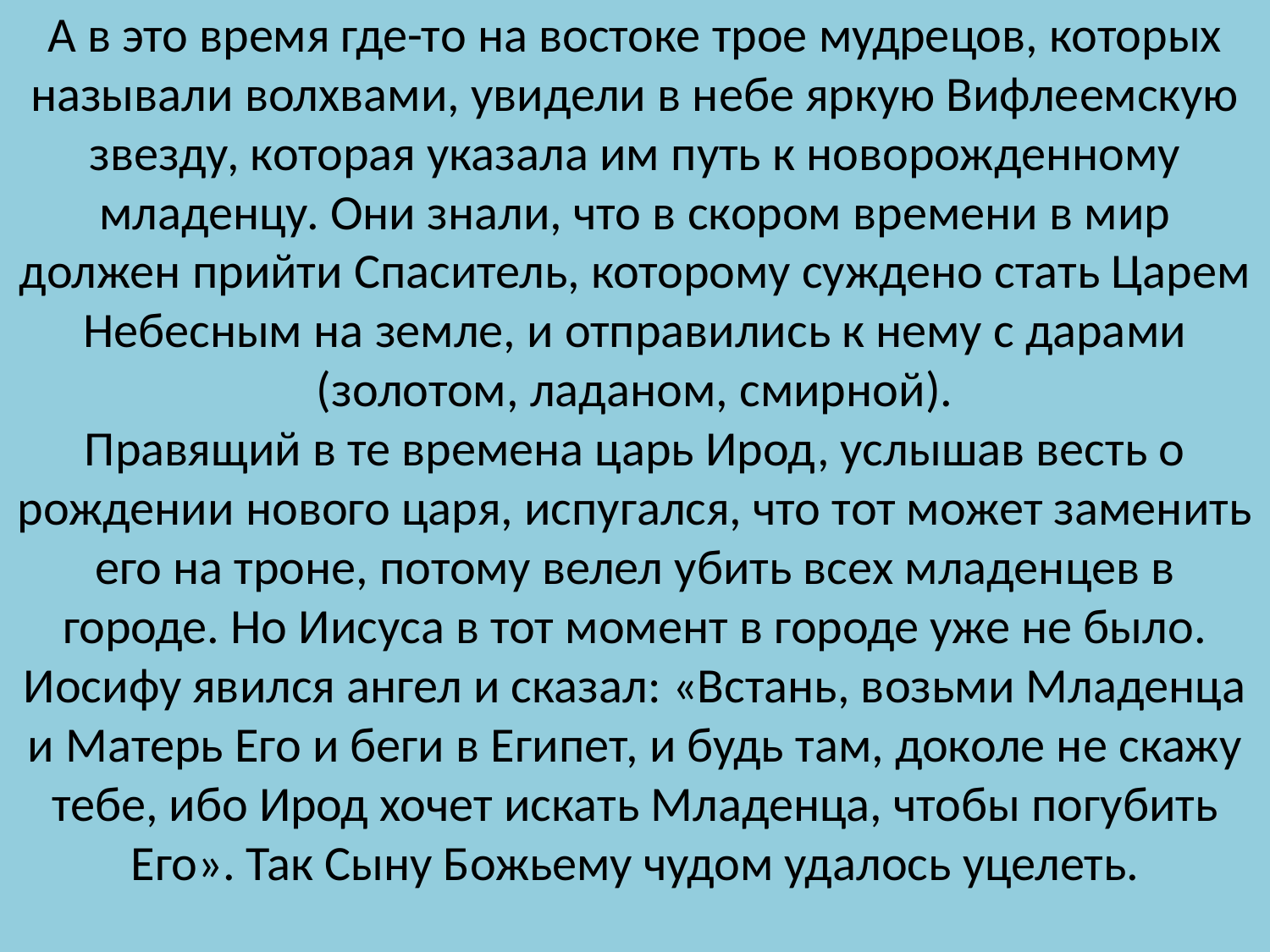

# А в это время где-то на востоке трое мудрецов, которых называли волхвами, увидели в небе яркую Вифлеемскую звезду, которая указала им путь к новорожденному младенцу. Они знали, что в скором времени в мир должен прийти Спаситель, которому суждено стать Царем Небесным на земле, и отправились к нему с дарами (золотом, ладаном, смирной). Правящий в те времена царь Ирод, услышав весть о рождении нового царя, испугался, что тот может заменить его на троне, потому велел убить всех младенцев в городе. Но Иисуса в тот момент в городе уже не было. Иосифу явился ангел и сказал: «Встань, возьми Младенца и Матерь Его и беги в Египет, и будь там, доколе не скажу тебе, ибо Ирод хочет искать Младенца, чтобы погубить Его». Так Сыну Божьему чудом удалось уцелеть.